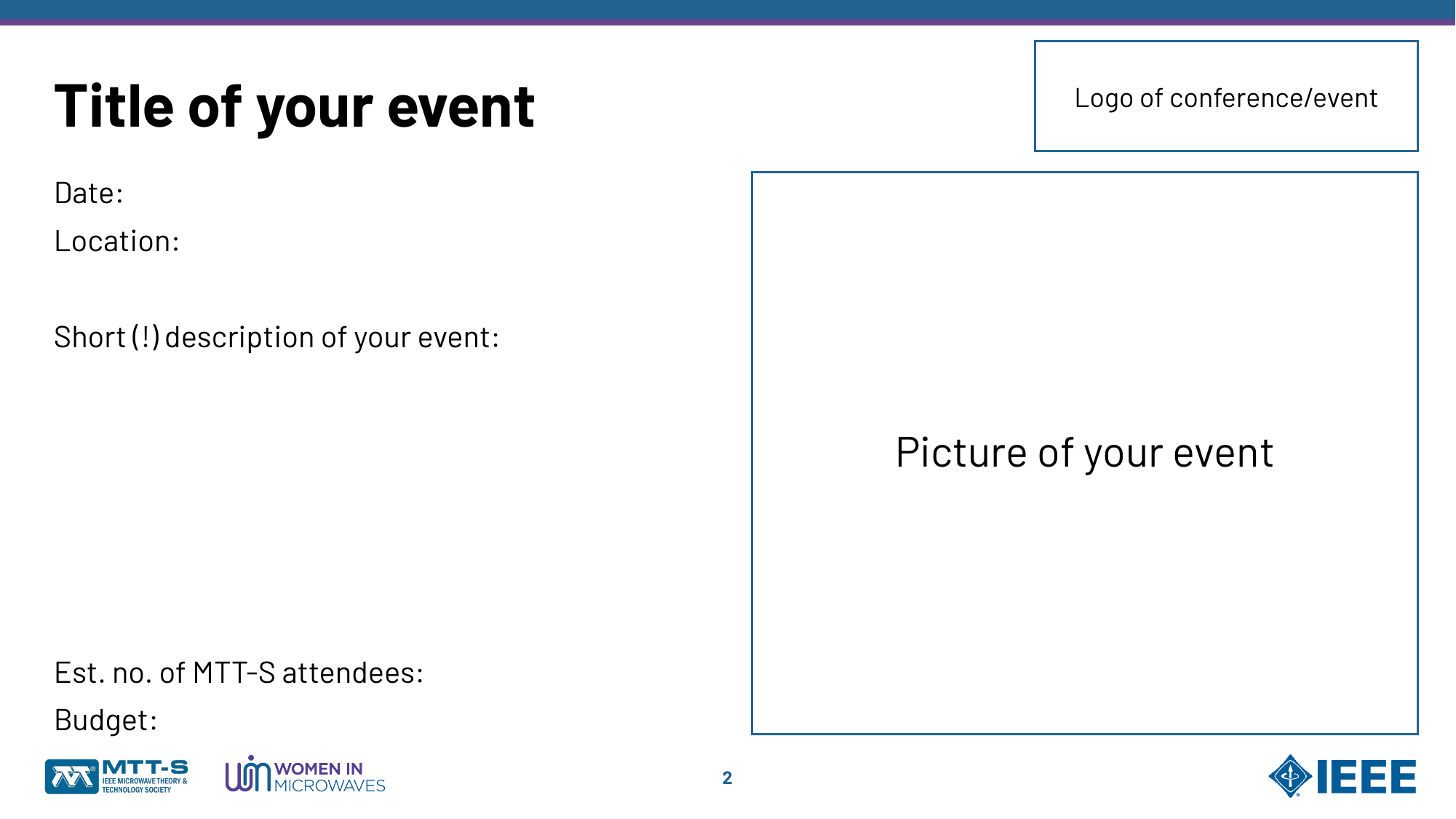

Logo of conference/event
# Title of your event
Date:
Location:

Short (!) description of your event:

Est. no. of MTT-S attendees:
Budget:
Picture of your event
2